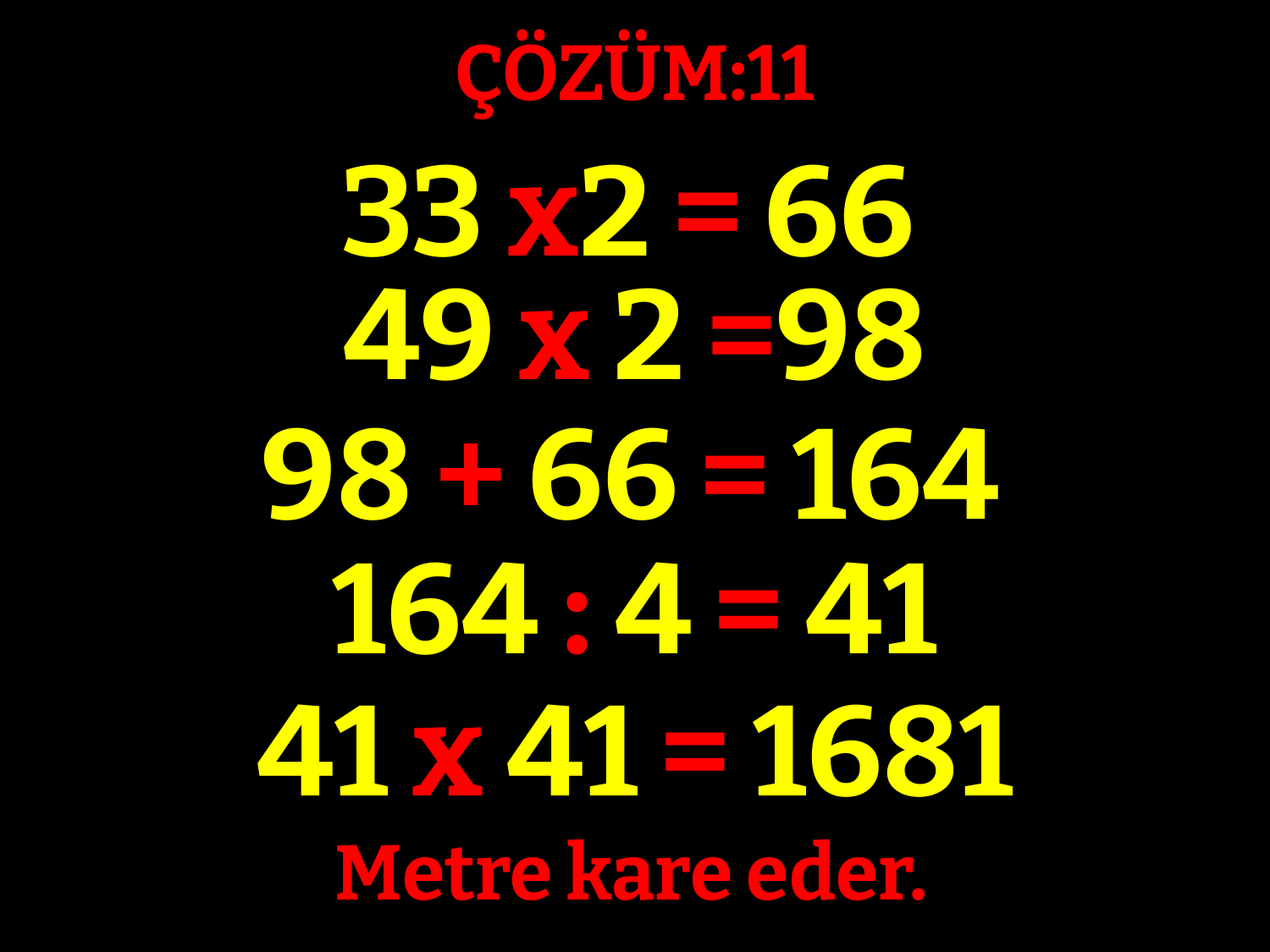

ÇÖZÜM:11
33 x2 = 66
49 x 2 =98
#
98 + 66 = 164
164 : 4 = 41
41 x 41 = 1681
Metre kare eder.